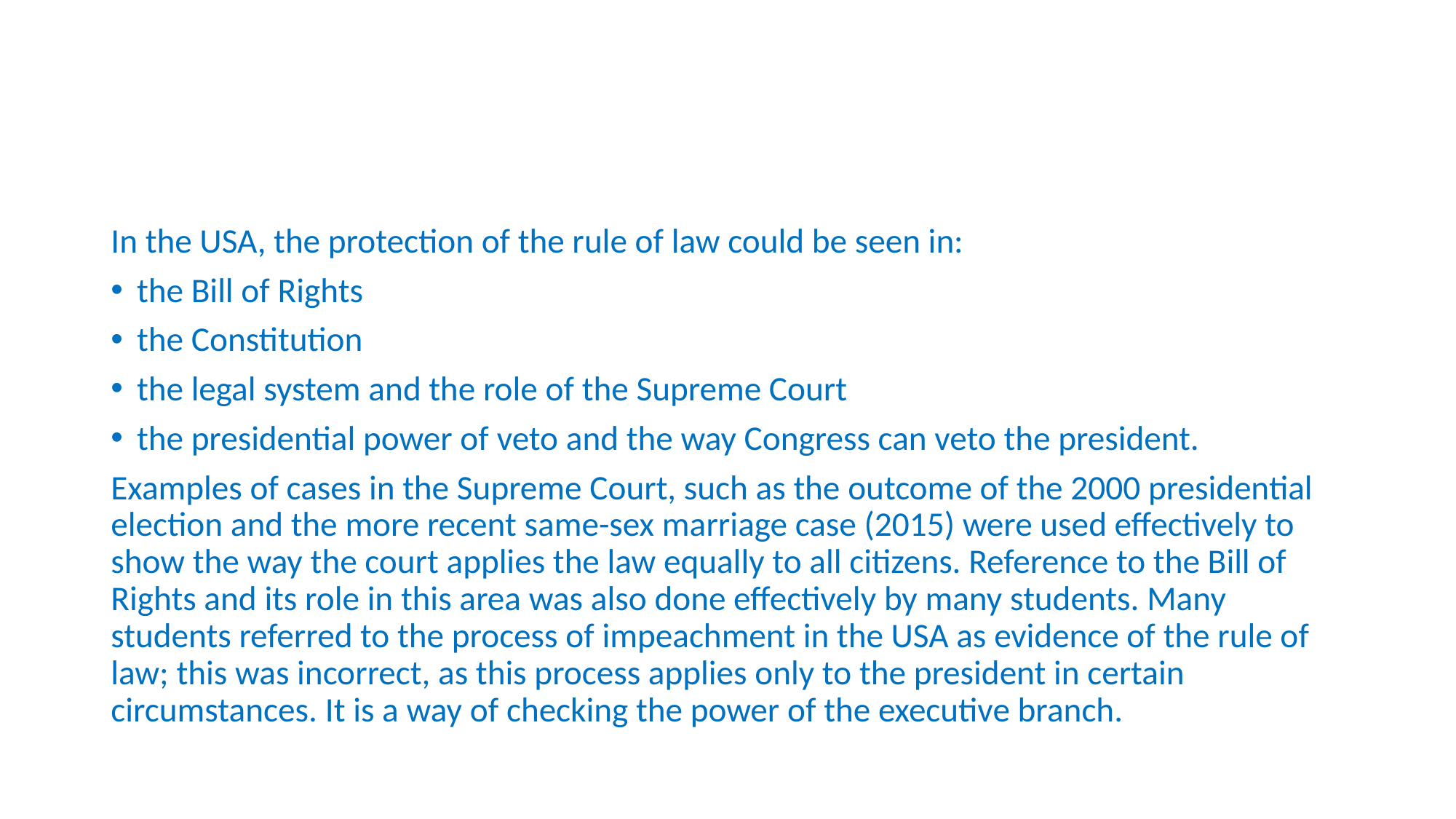

#
In the USA, the protection of the rule of law could be seen in:
the Bill of Rights
the Constitution
the legal system and the role of the Supreme Court
the presidential power of veto and the way Congress can veto the president.
Examples of cases in the Supreme Court, such as the outcome of the 2000 presidential election and the more recent same-sex marriage case (2015) were used effectively to show the way the court applies the law equally to all citizens. Reference to the Bill of Rights and its role in this area was also done effectively by many students. Many students referred to the process of impeachment in the USA as evidence of the rule of law; this was incorrect, as this process applies only to the president in certain circumstances. It is a way of checking the power of the executive branch.